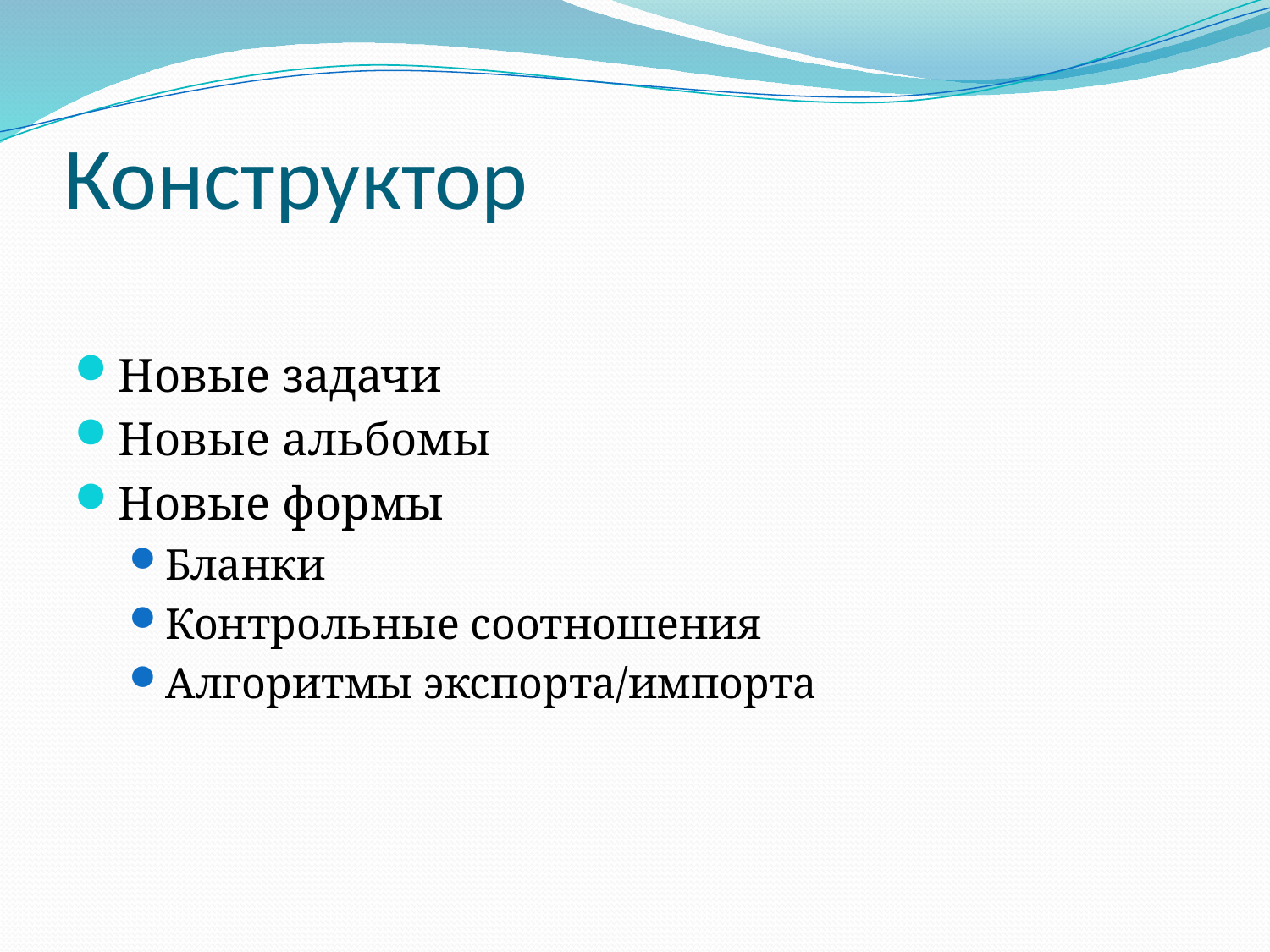

# Конструктор
Новые задачи
Новые альбомы
Новые формы
Бланки
Контрольные соотношения
Алгоритмы экспорта/импорта